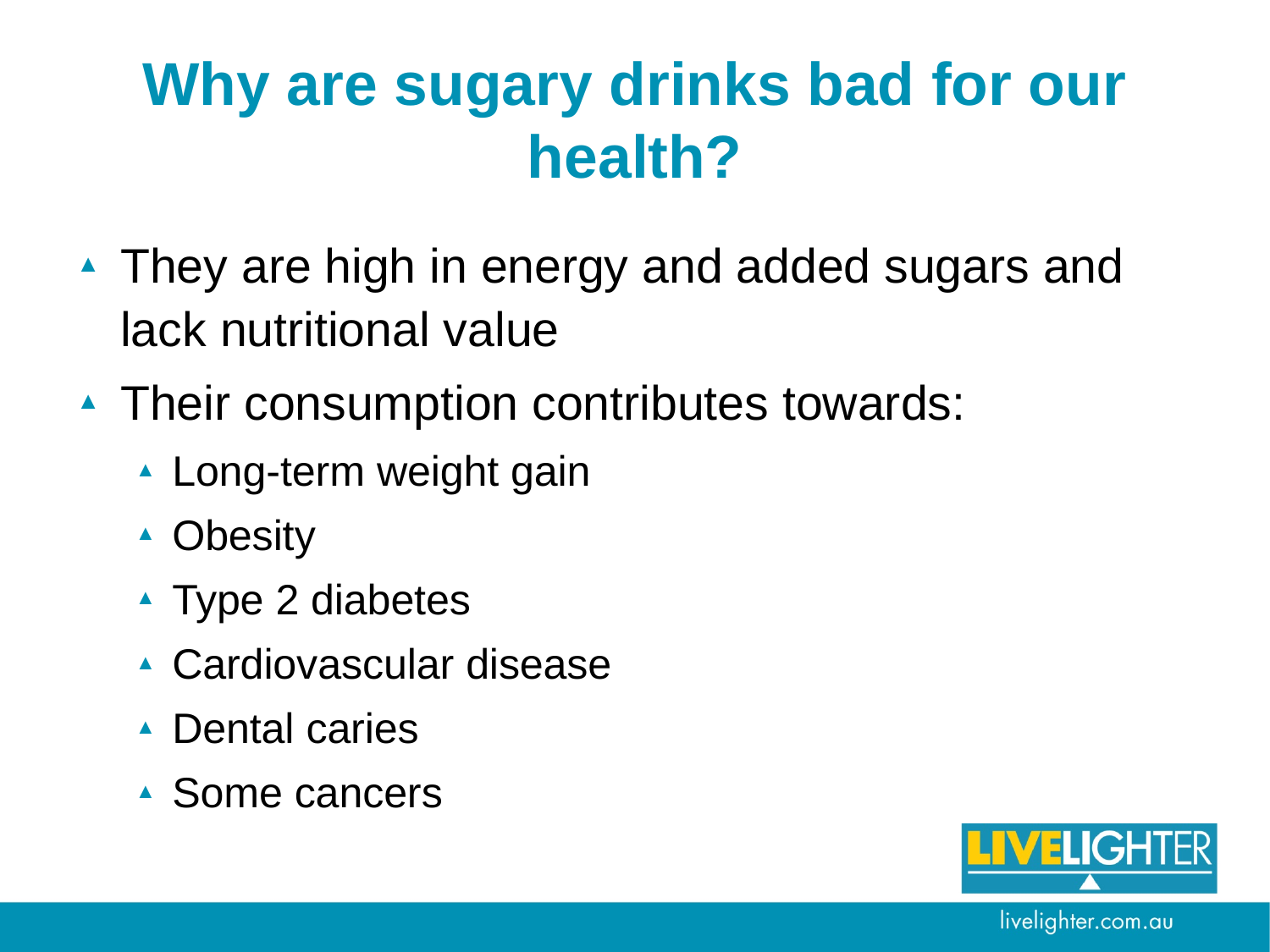

# Why are sugary drinks bad for our health?
They are high in energy and added sugars and lack nutritional value
Their consumption contributes towards:
Long-term weight gain
Obesity
Type 2 diabetes
Cardiovascular disease
Dental caries
Some cancers